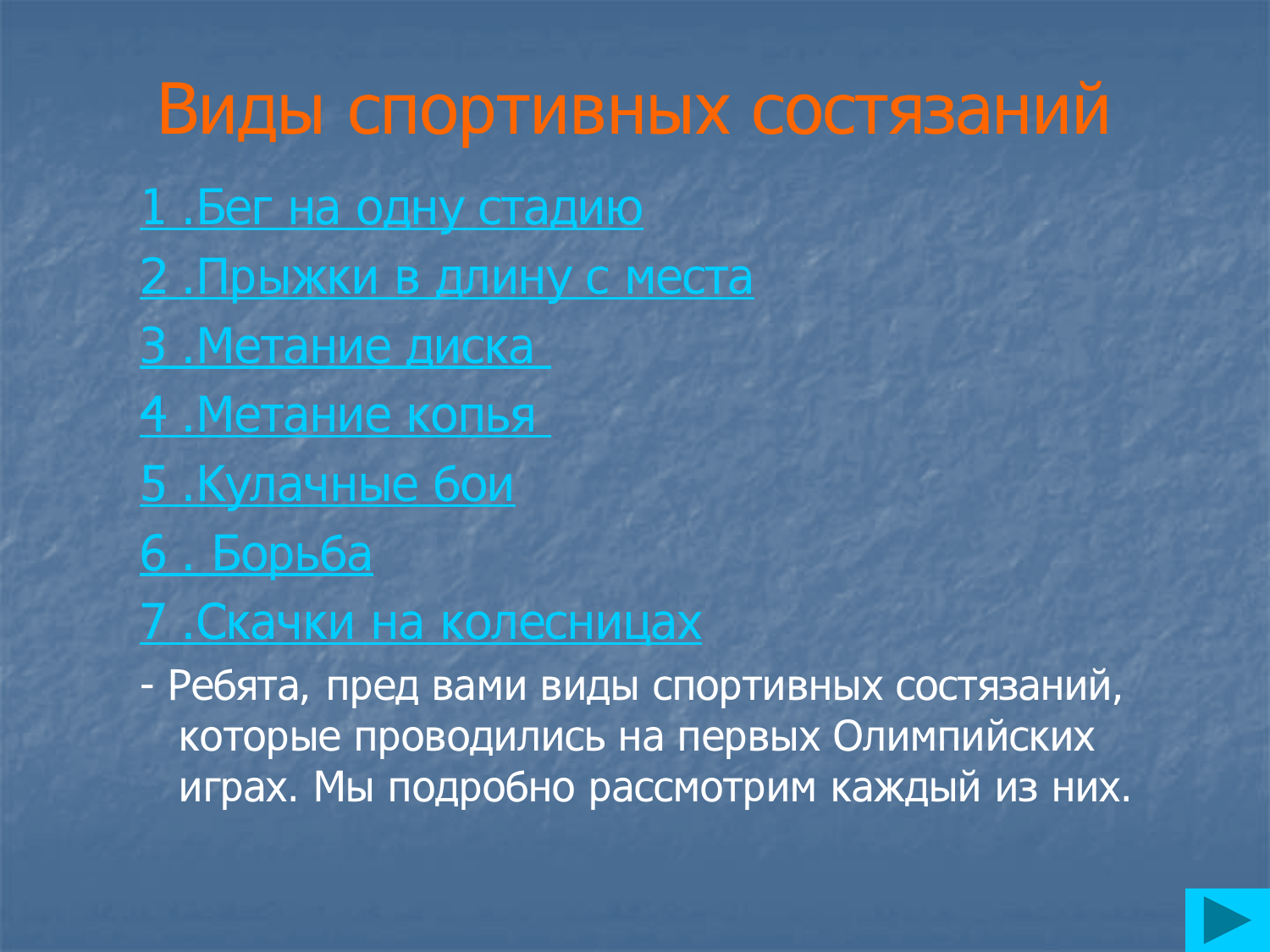

# Виды спортивных состязаний
1 .Бег на одну стадию
2 .Прыжки в длину с места
3 .Метание диска
4 .Метание копья
5 .Кулачные бои
6 . Борьба
7 .Скачки на колесницах
- Ребята, пред вами виды спортивных состязаний, которые проводились на первых Олимпийских играх. Мы подробно рассмотрим каждый из них.